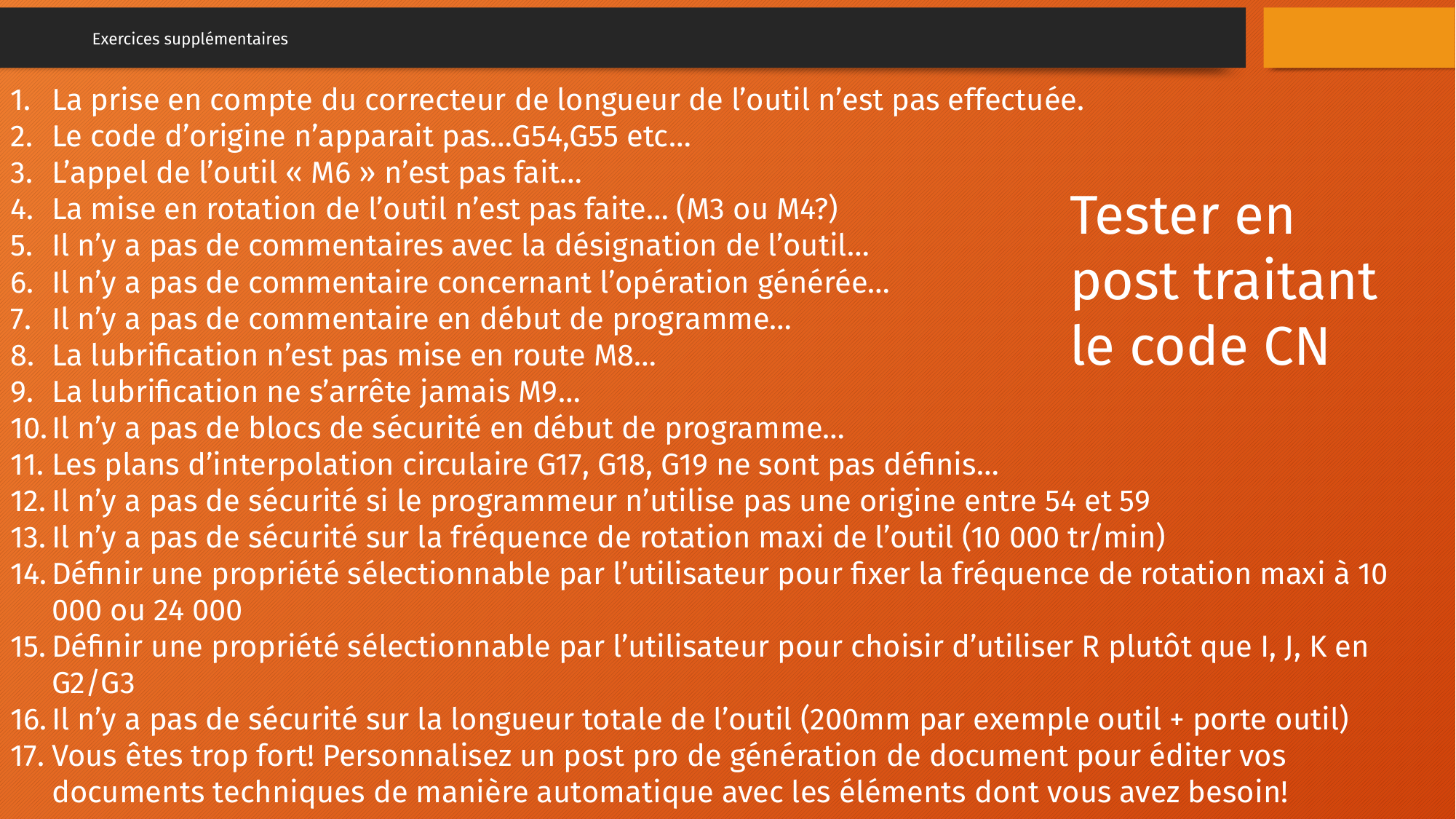

# Exercices supplémentaires
La prise en compte du correcteur de longueur de l’outil n’est pas effectuée.
Le code d’origine n’apparait pas…G54,G55 etc…
L’appel de l’outil « M6 » n’est pas fait…
La mise en rotation de l’outil n’est pas faite… (M3 ou M4?)
Il n’y a pas de commentaires avec la désignation de l’outil…
Il n’y a pas de commentaire concernant l’opération générée…
Il n’y a pas de commentaire en début de programme…
La lubrification n’est pas mise en route M8…
La lubrification ne s’arrête jamais M9…
Il n’y a pas de blocs de sécurité en début de programme…
Les plans d’interpolation circulaire G17, G18, G19 ne sont pas définis…
Il n’y a pas de sécurité si le programmeur n’utilise pas une origine entre 54 et 59
Il n’y a pas de sécurité sur la fréquence de rotation maxi de l’outil (10 000 tr/min)
Définir une propriété sélectionnable par l’utilisateur pour fixer la fréquence de rotation maxi à 10 000 ou 24 000
Définir une propriété sélectionnable par l’utilisateur pour choisir d’utiliser R plutôt que I, J, K en G2/G3
Il n’y a pas de sécurité sur la longueur totale de l’outil (200mm par exemple outil + porte outil)
Vous êtes trop fort! Personnalisez un post pro de génération de document pour éditer vos documents techniques de manière automatique avec les éléments dont vous avez besoin!
Tester en post traitant le code CN